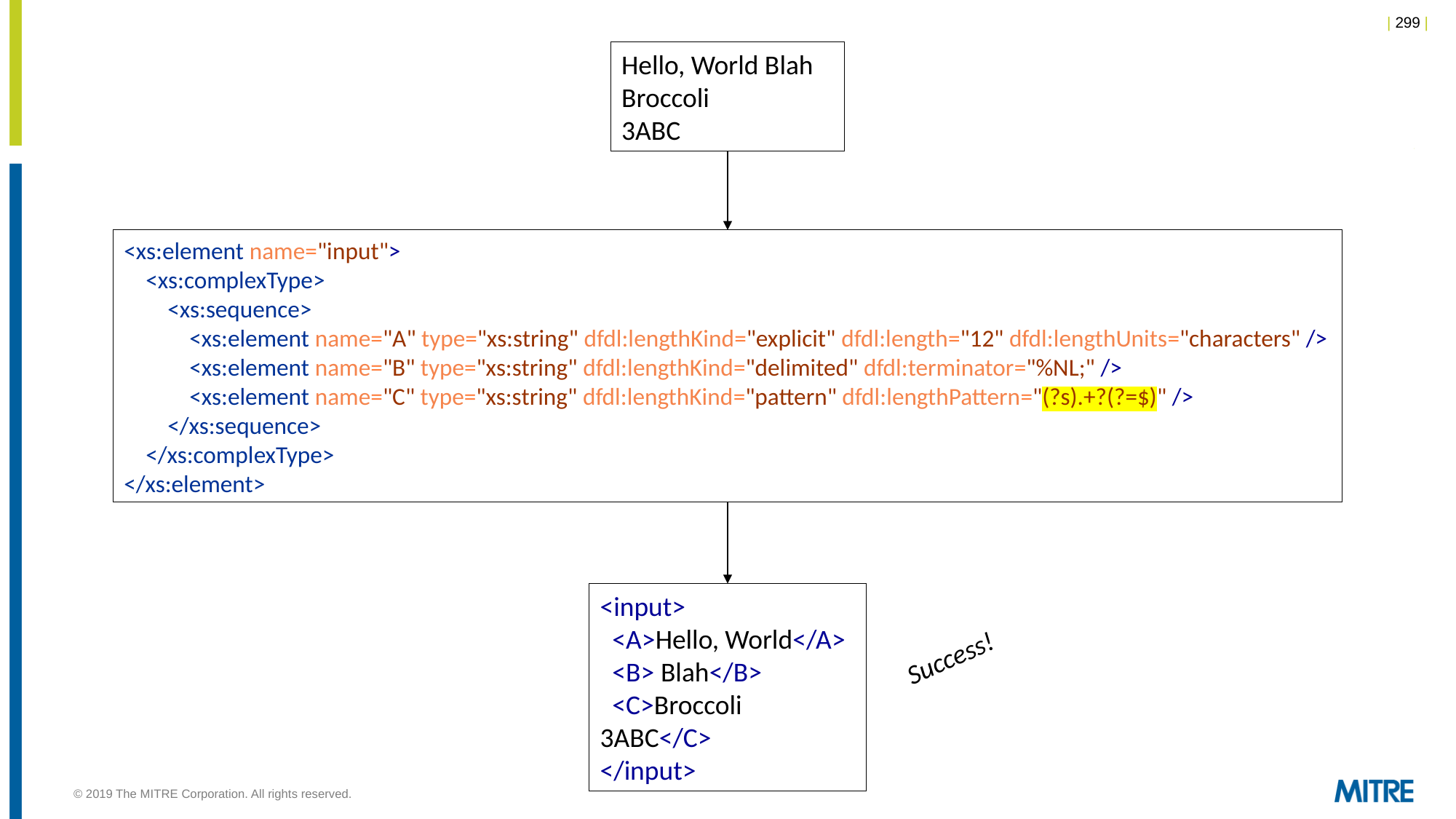

Hello, World Blah
Broccoli
3ABC
<xs:element name="input">
    <xs:complexType>
        <xs:sequence>
            <xs:element name="A" type="xs:string" dfdl:lengthKind="explicit" dfdl:length="12" dfdl:lengthUnits="characters" />
            <xs:element name="B" type="xs:string" dfdl:lengthKind="delimited" dfdl:terminator="%NL;" />
            <xs:element name="C" type="xs:string" dfdl:lengthKind="pattern" dfdl:lengthPattern="(?s).+?(?=$)" />
        </xs:sequence>
    </xs:complexType>
</xs:element>
<input>
  <A>Hello, World</A>
  <B> Blah</B>
  <C>Broccoli
3ABC</C>
</input>
Success!
© 2019 The MITRE Corporation. All rights reserved.